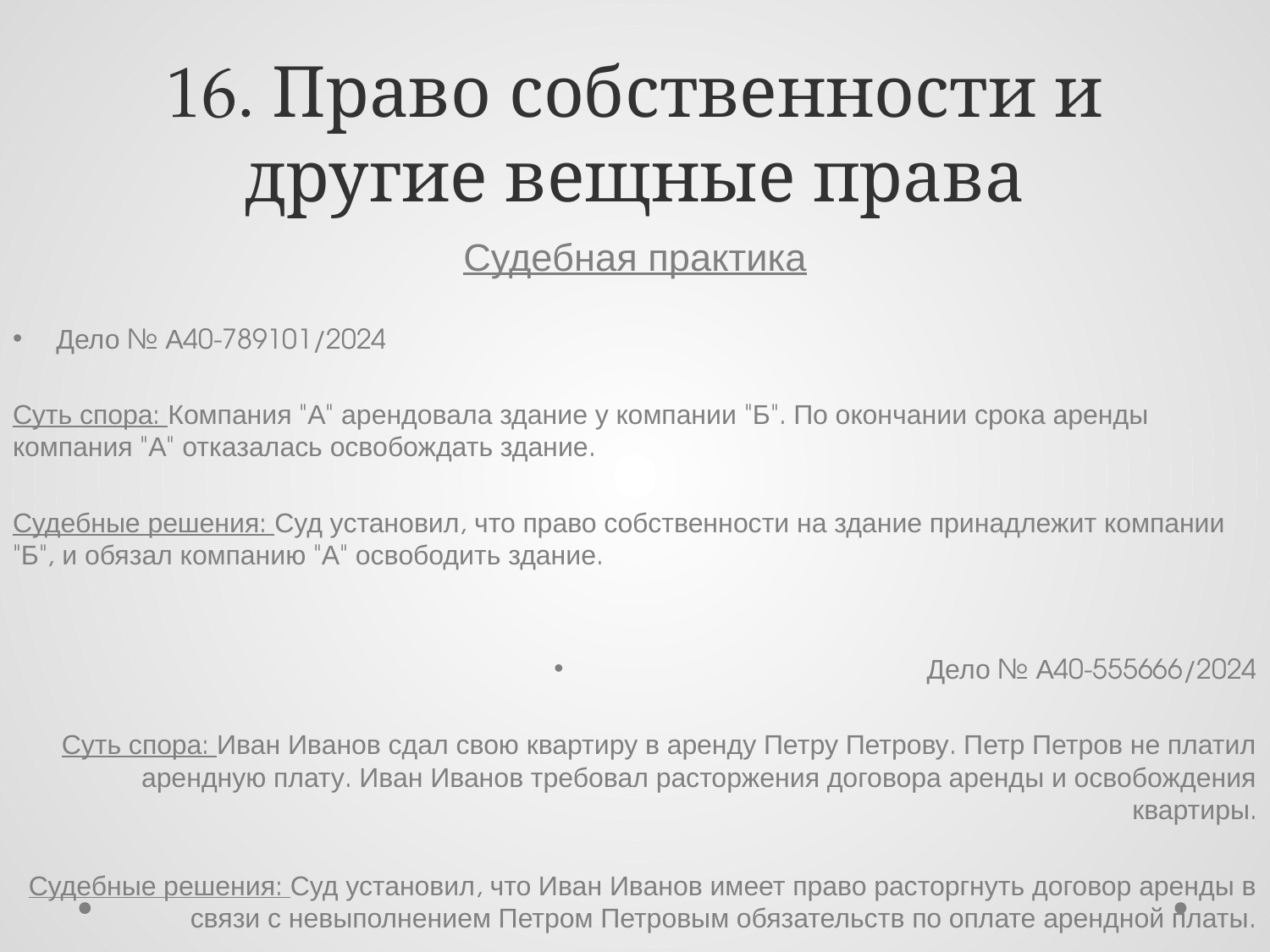

# 16. Право собственности и другие вещные права
Судебная практика

Дело № А40-789101/2024

Суть спора: Компания "А" арендовала здание у компании "Б". По окончании срока аренды компания "А" отказалась освобождать здание.

Судебные решения: Суд установил, что право собственности на здание принадлежит компании "Б", и обязал компанию "А" освободить здание.

Дело № А40-555666/2024

Суть спора: Иван Иванов сдал свою квартиру в аренду Петру Петрову. Петр Петров не платил арендную плату. Иван Иванов требовал расторжения договора аренды и освобождения квартиры.

Судебные решения: Суд установил, что Иван Иванов имеет право расторгнуть договор аренды в связи с невыполнением Петром Петровым обязательств по оплате арендной платы.